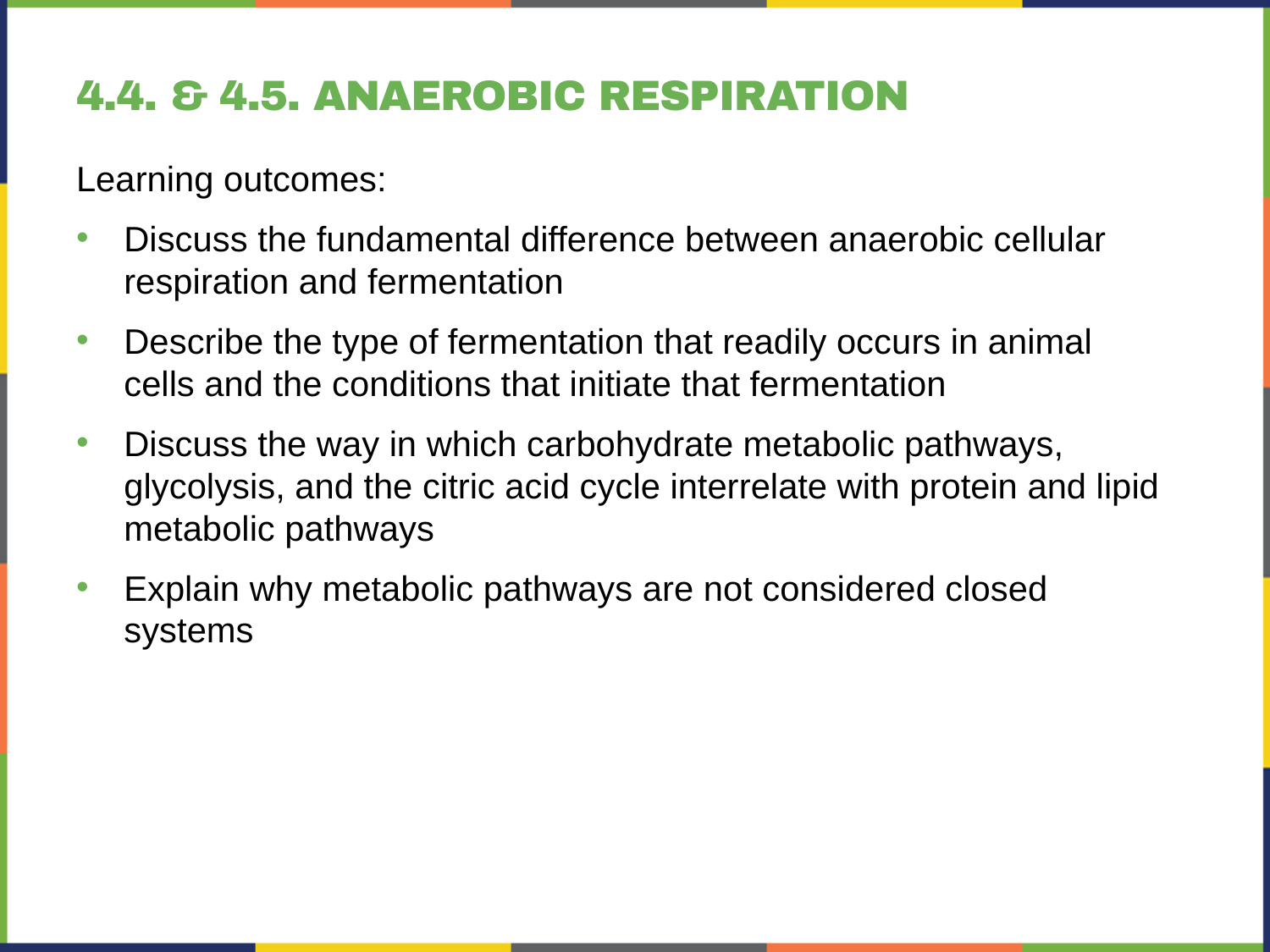

# 4.4. & 4.5. Anaerobic respiration
Learning outcomes:
Discuss the fundamental difference between anaerobic cellular respiration and fermentation
Describe the type of fermentation that readily occurs in animal cells and the conditions that initiate that fermentation
Discuss the way in which carbohydrate metabolic pathways, glycolysis, and the citric acid cycle interrelate with protein and lipid metabolic pathways
Explain why metabolic pathways are not considered closed systems